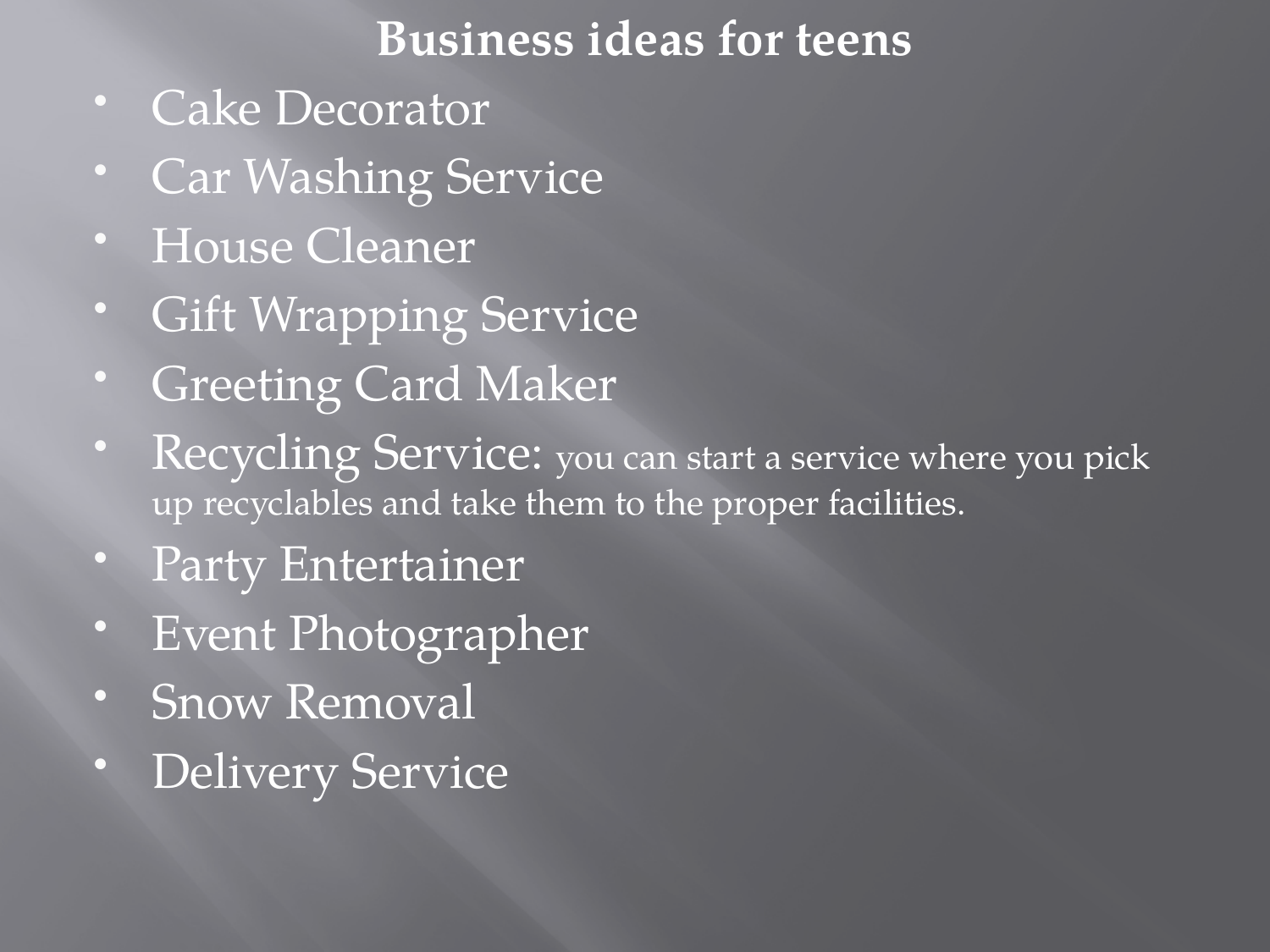

Business ideas for teens
Cake Decorator
Car Washing Service
House Cleaner
Gift Wrapping Service
Greeting Card Maker
Recycling Service: you can start a service where you pick up recyclables and take them to the proper facilities.
Party Entertainer
Event Photographer
Snow Removal
Delivery Service